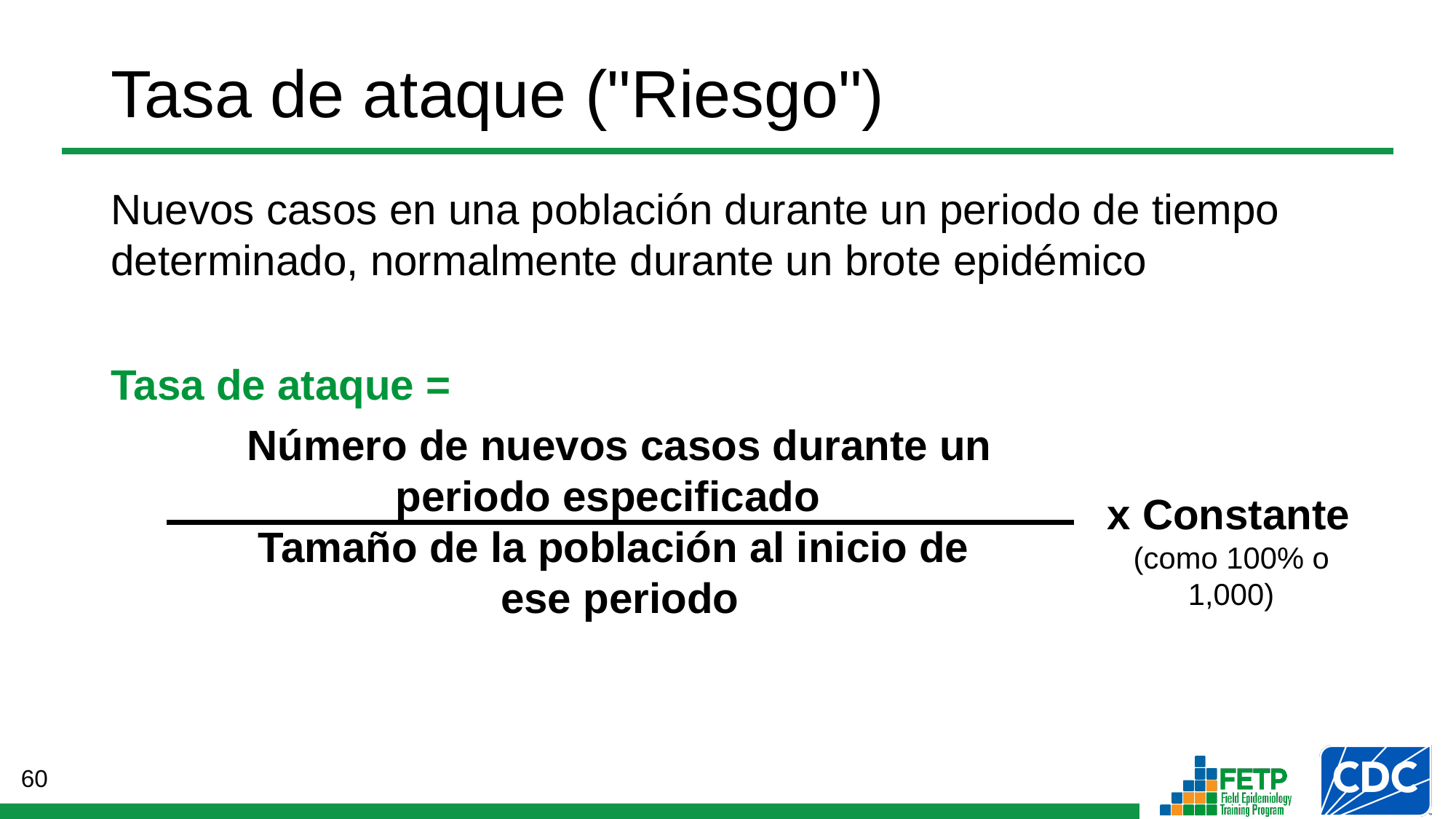

# Tasa de ataque ("Riesgo")
Nuevos casos en una población durante un periodo de tiempo determinado, normalmente durante un brote epidémico

Tasa de ataque =

 Número de nuevos casos durante un
periodo especificado
Tamaño de la población al inicio de
ese periodo
x Constante
(como 100% o 1,000)